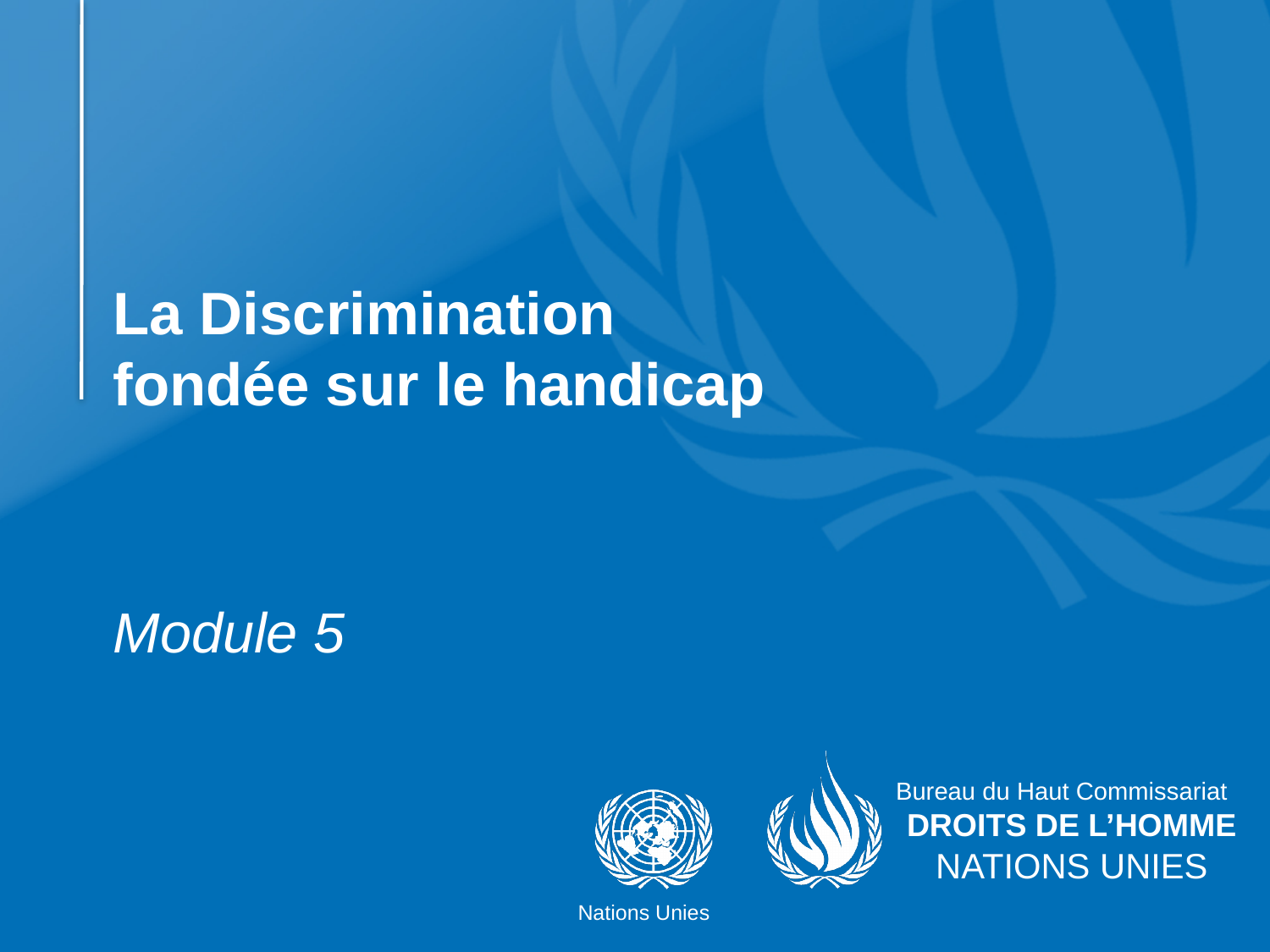

# La Discrimination fondée sur le handicap
Module 5
Bureau du Haut Commissariat
DROITS DE L’HOMME
NATIONS UNIES
Nations Unies